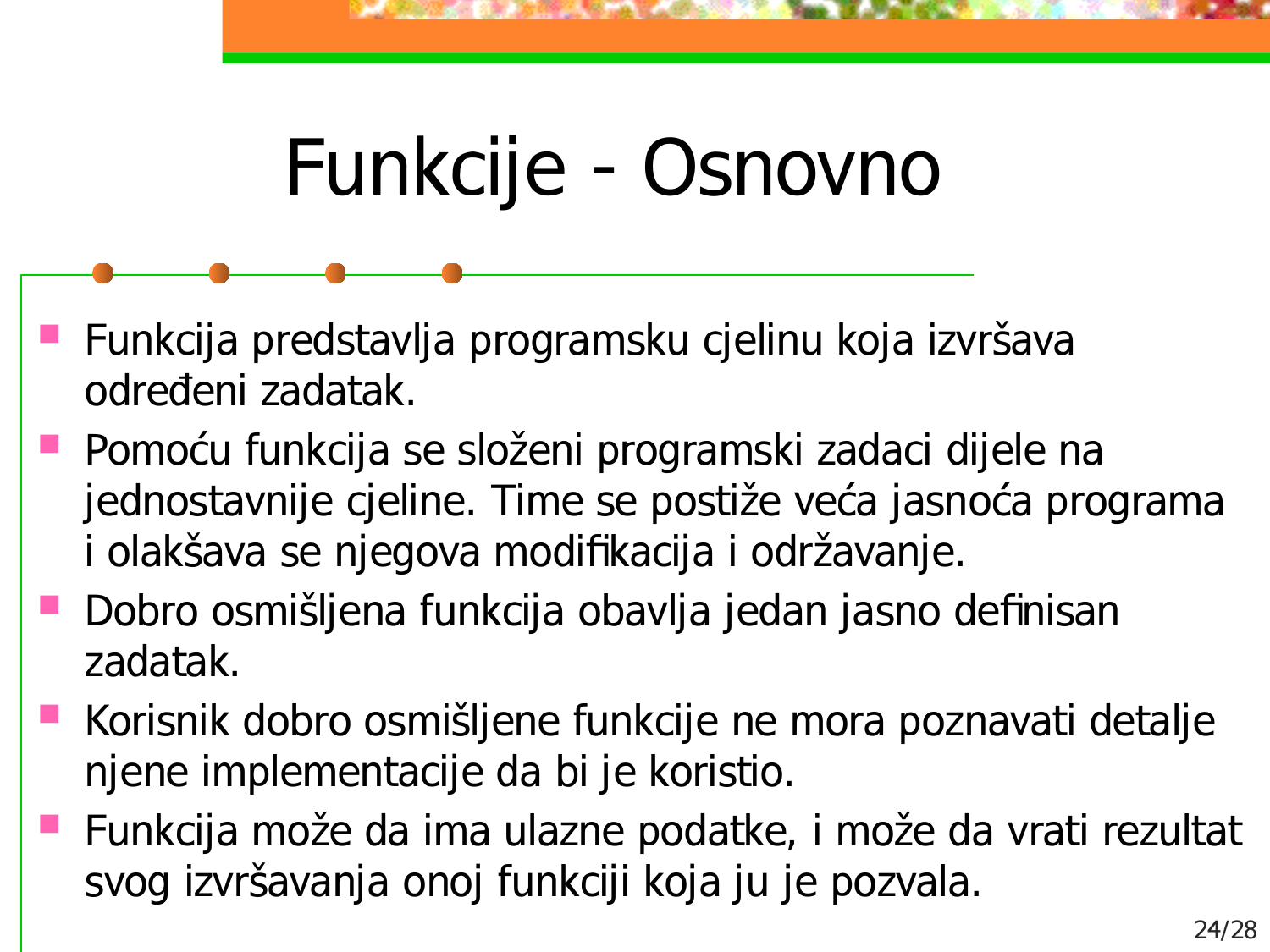

# Funkcije - Osnovno
Funkcija predstavlja programsku cjelinu koja izvršava određeni zadatak.
Pomoću funkcija se složeni programski zadaci dijele na jednostavnije cjeline. Time se postiže veća jasnoća programa i olakšava se njegova modifikacija i održavanje.
Dobro osmišljena funkcija obavlja jedan jasno definisan zadatak.
Korisnik dobro osmišljene funkcije ne mora poznavati detalje njene implementacije da bi je koristio.
Funkcija može da ima ulazne podatke, i može da vrati rezultat svog izvršavanja onoj funkciji koja ju je pozvala.
24/28